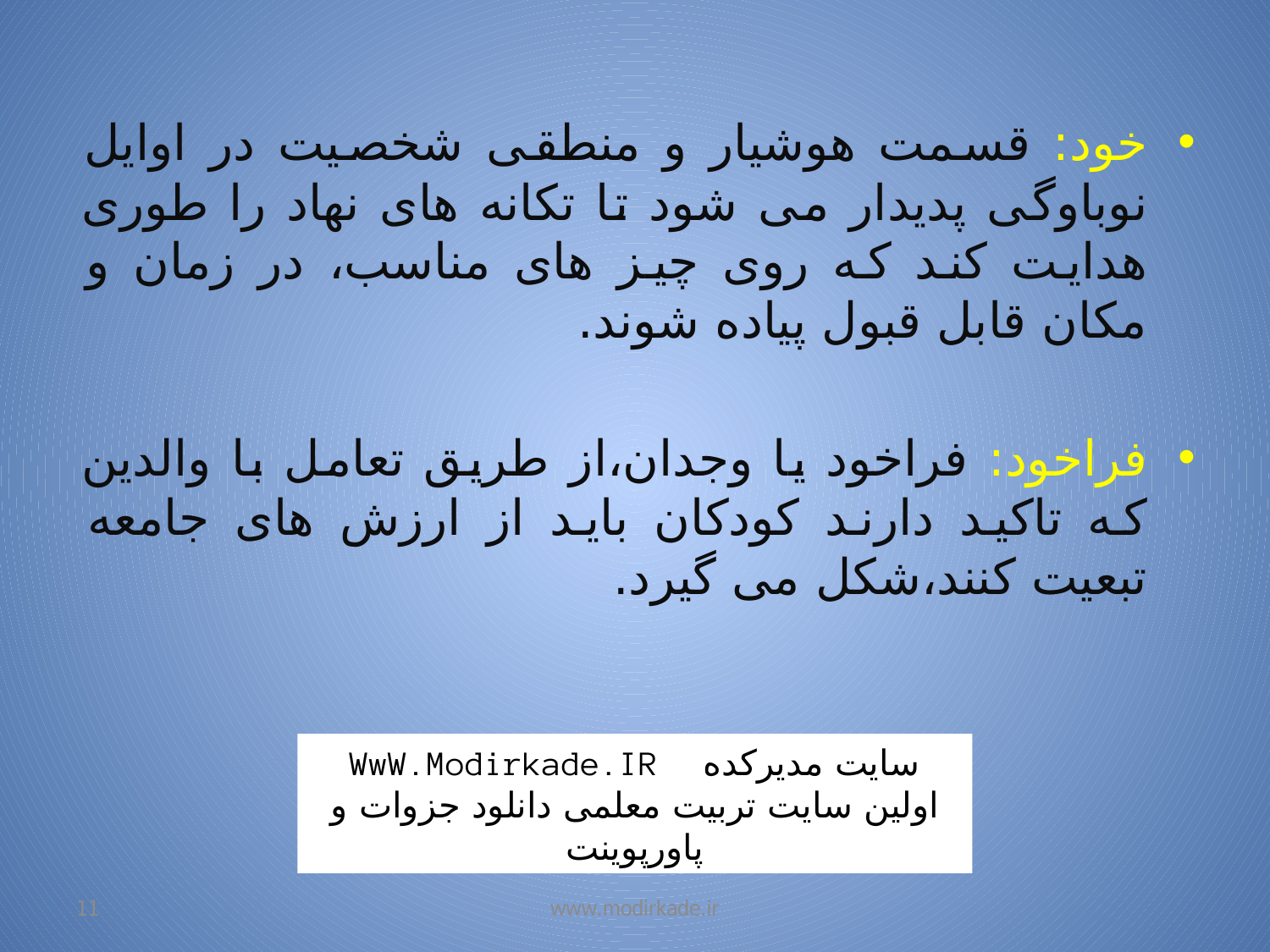

خود: قسمت هوشیار و منطقی شخصیت در اوایل نوباوگی پدیدار می شود تا تکانه های نهاد را طوری هدایت کند که روی چیز های مناسب، در زمان و مکان قابل قبول پیاده شوند.

فراخود: فراخود یا وجدان،از طریق تعامل با والدین که تاکید دارند کودکان باید از ارزش های جامعه تبعیت کنند،شکل می گیرد.
سایت مدیرکده    WwW.Modirkade.IR
اولین سایت تربیت معلمی دانلود جزوات و پاورپوینت
11
www.modirkade.ir